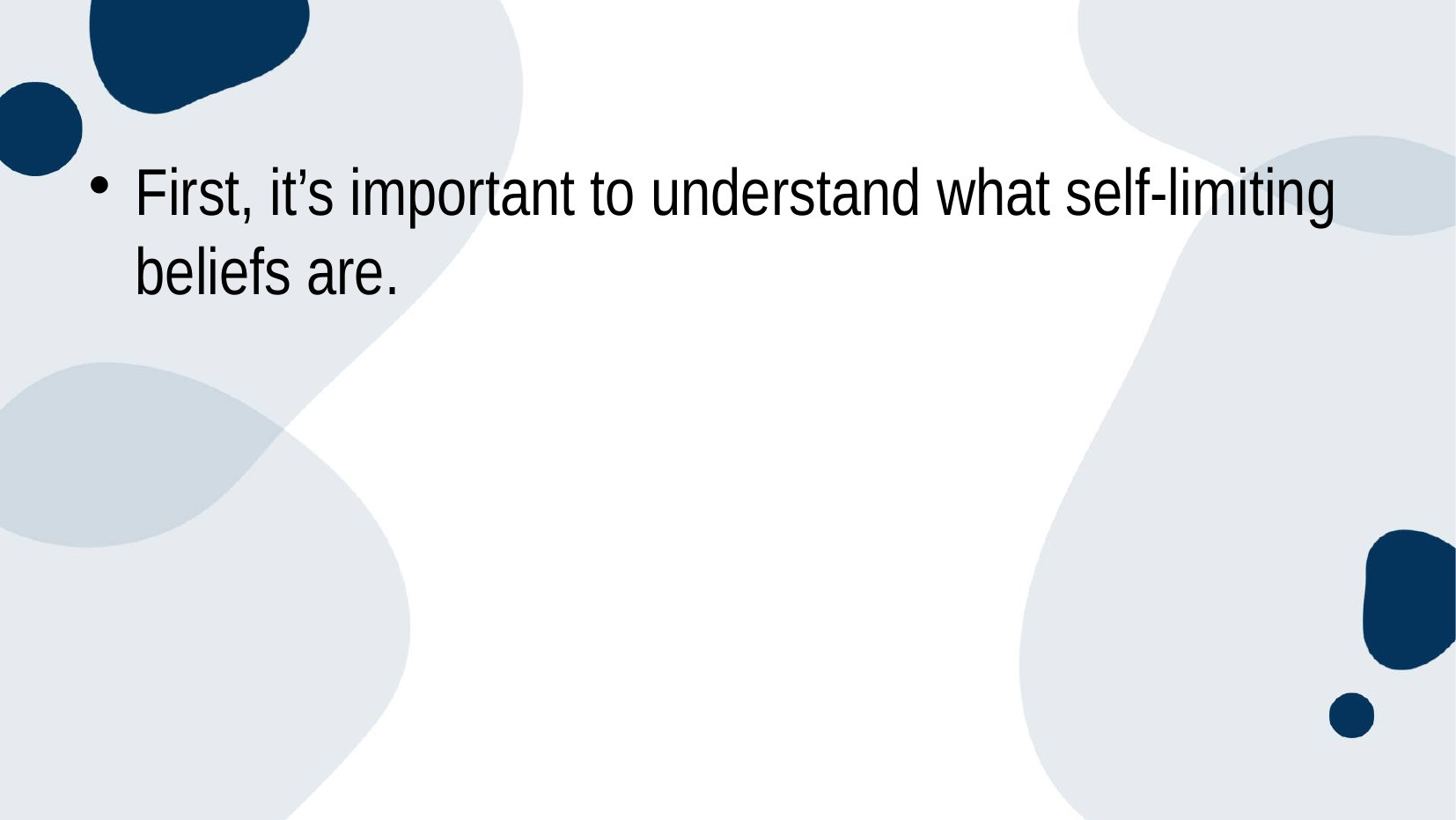

#
First, it’s important to understand what self-limiting beliefs are.